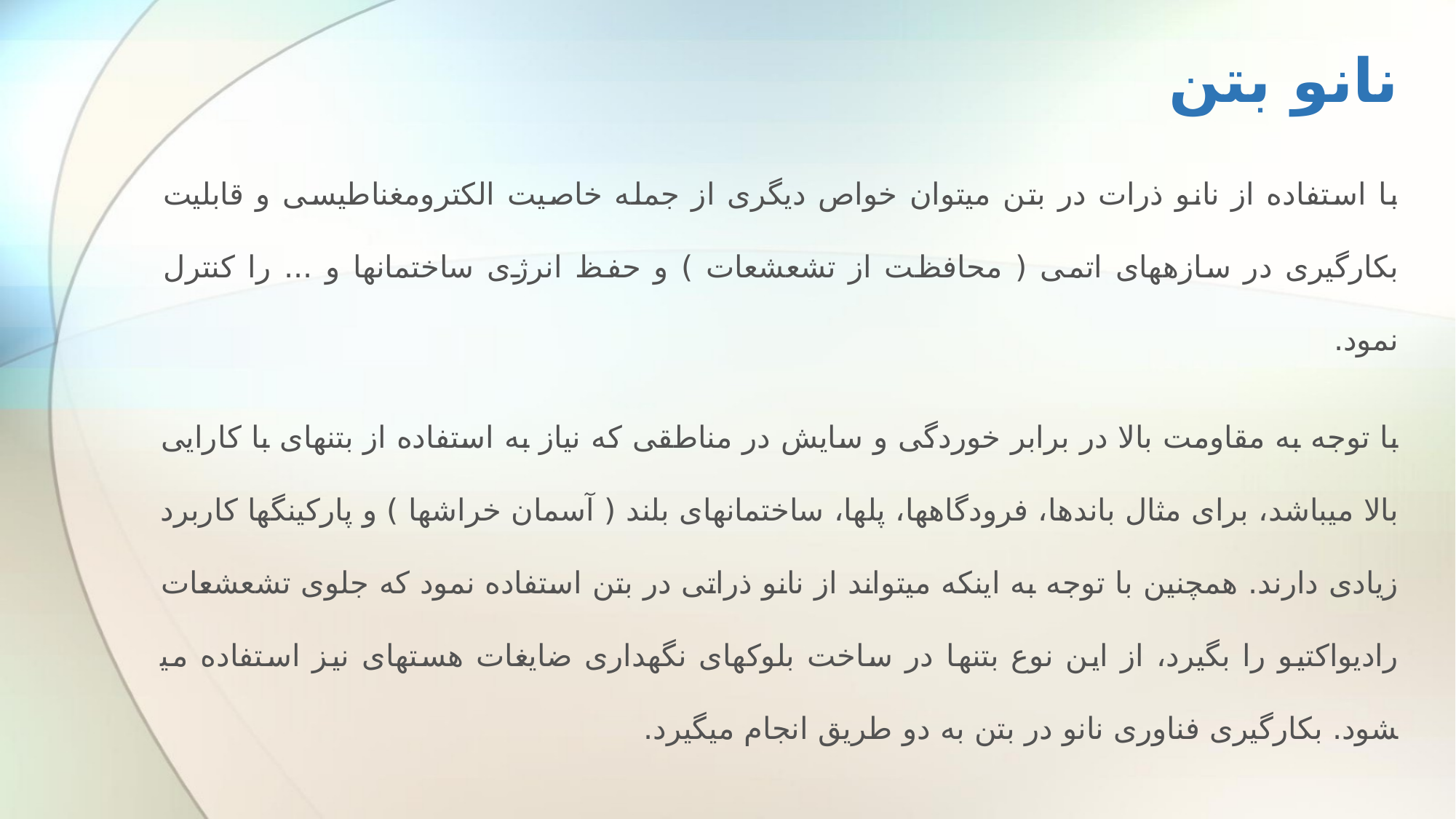

# نانو بتن
با استفاده از نانو ذرات در بتن می­توان خواص دیگری از جمله خاصیت الکترومغناطیسی و قابلیت بکارگیری در سازه­های اتمی ( محافظت از تشعشعات ) و حفظ انرژی ساختمان­ها و ... را کنترل نمود.
با توجه به مقاومت بالا در برابر خوردگی و سایش در مناطقی که نیاز به استفاده از بتن­های با کارایی بالا می­باشد، برای مثال باندها، فرودگاه­ها، پل­ها، ساختمان­های بلند ( آسمان خراش­ها ) و پارکینگ­ها کاربرد زیادی دارند. همچنین با توجه به اینکه می­تواند از نانو ذراتی در بتن استفاده نمود که جلوی تشعشعات رادیواکتیو را بگیرد، از این نوع بتن­ها در ساخت بلوک­های نگهداری ضایغات هسته­ای نیز استفاده می­شود. بکارگیری فناوری نانو در بتن به دو طریق انجام می­گیرد.